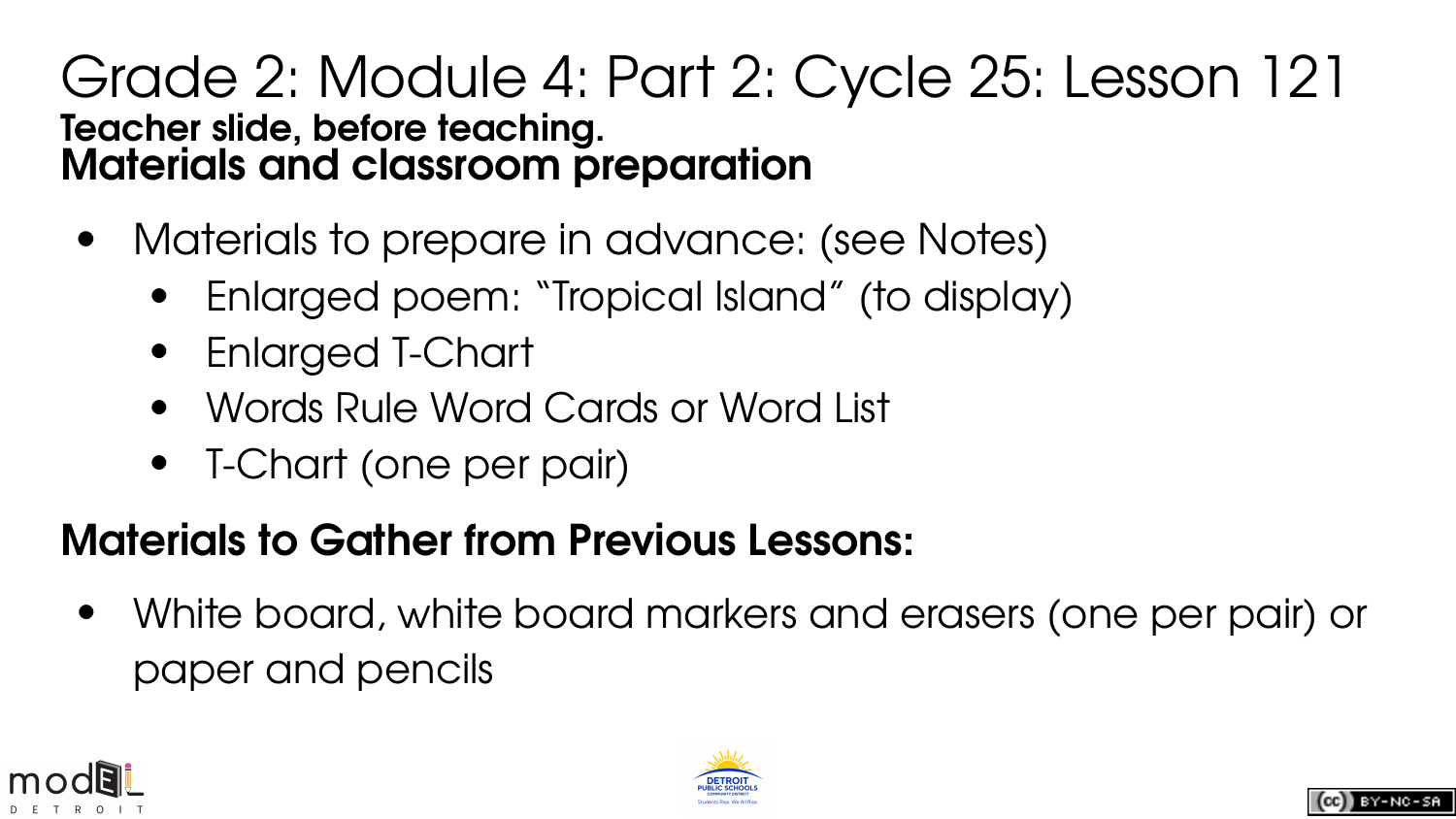

# Grade 2: Module 4: Part 2: Cycle 25: Lesson 121
Teacher slide, before teaching.
Materials and classroom preparation
Materials to prepare in advance: (see Notes)
Enlarged poem: “Tropical Island” (to display)
Enlarged T-Chart
Words Rule Word Cards or Word List
T-Chart (one per pair)
Materials to Gather from Previous Lessons:
White board, white board markers and erasers (one per pair) or paper and pencils